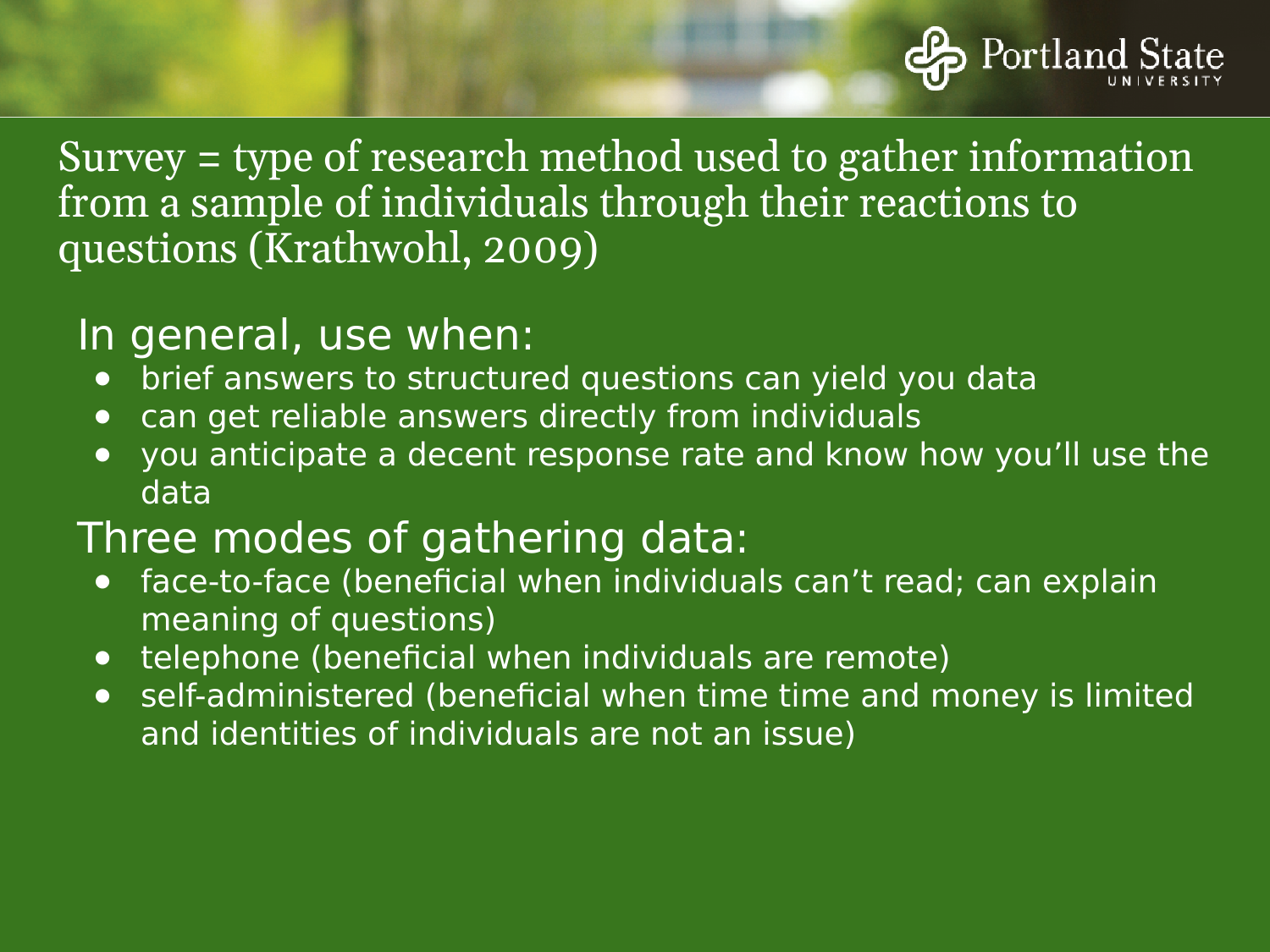

# Survey = type of research method used to gather information from a sample of individuals through their reactions to questions (Krathwohl, 2009)
In general, use when:
brief answers to structured questions can yield you data
can get reliable answers directly from individuals
you anticipate a decent response rate and know how you’ll use the data
Three modes of gathering data:
face-to-face (beneficial when individuals can’t read; can explain meaning of questions)
telephone (beneficial when individuals are remote)
self-administered (beneficial when time time and money is limited and identities of individuals are not an issue)